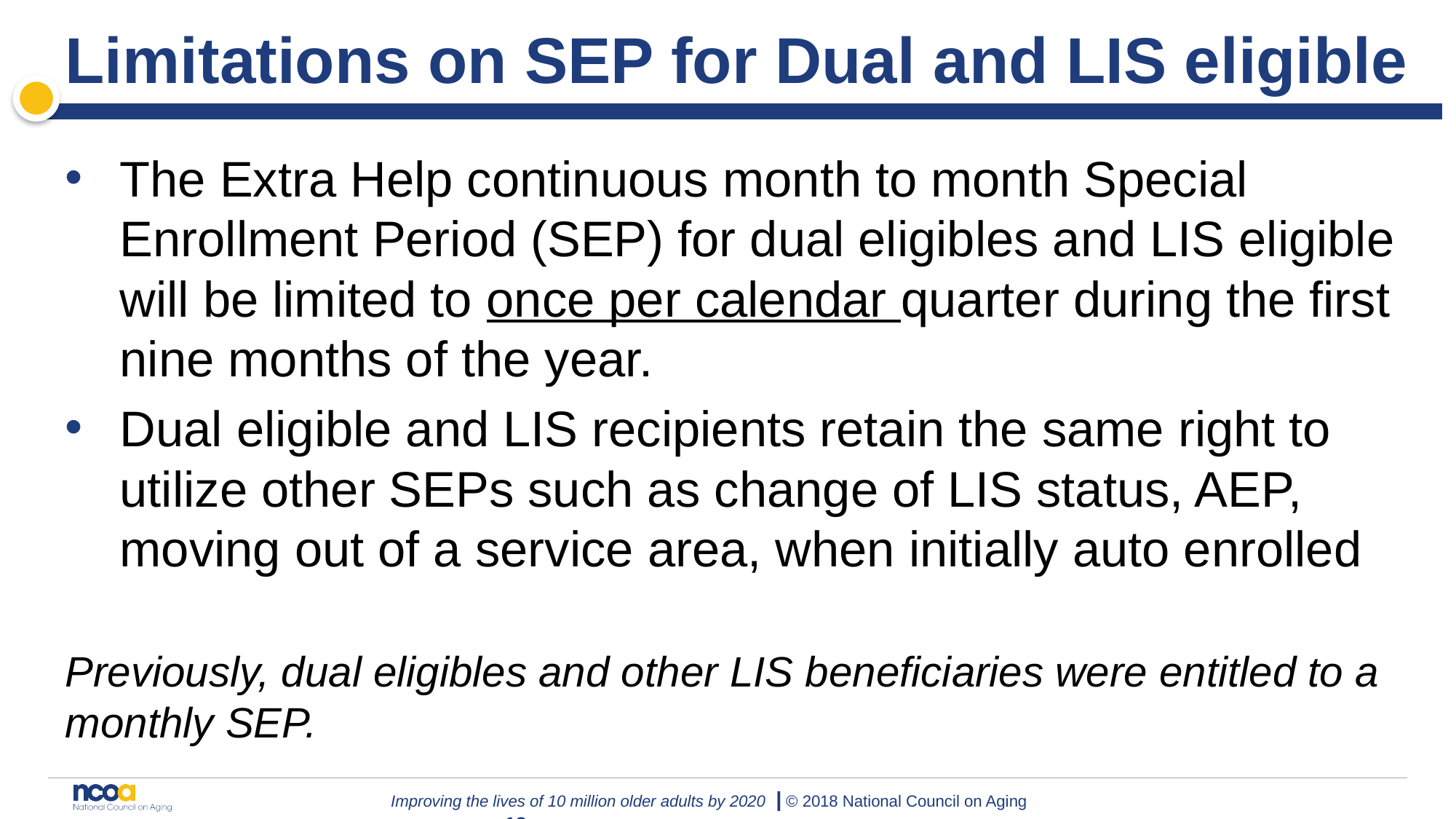

# Limitations on SEP for Dual and LIS eligible
The Extra Help continuous month to month Special Enrollment Period (SEP) for dual eligibles and LIS eligible will be limited to once per calendar quarter during the first nine months of the year.
Dual eligible and LIS recipients retain the same right to  utilize other SEPs such as change of LIS status, AEP, moving out of a service area, when initially auto enrolled

Previously, dual eligibles and other LIS beneficiaries were entitled to a monthly SEP.